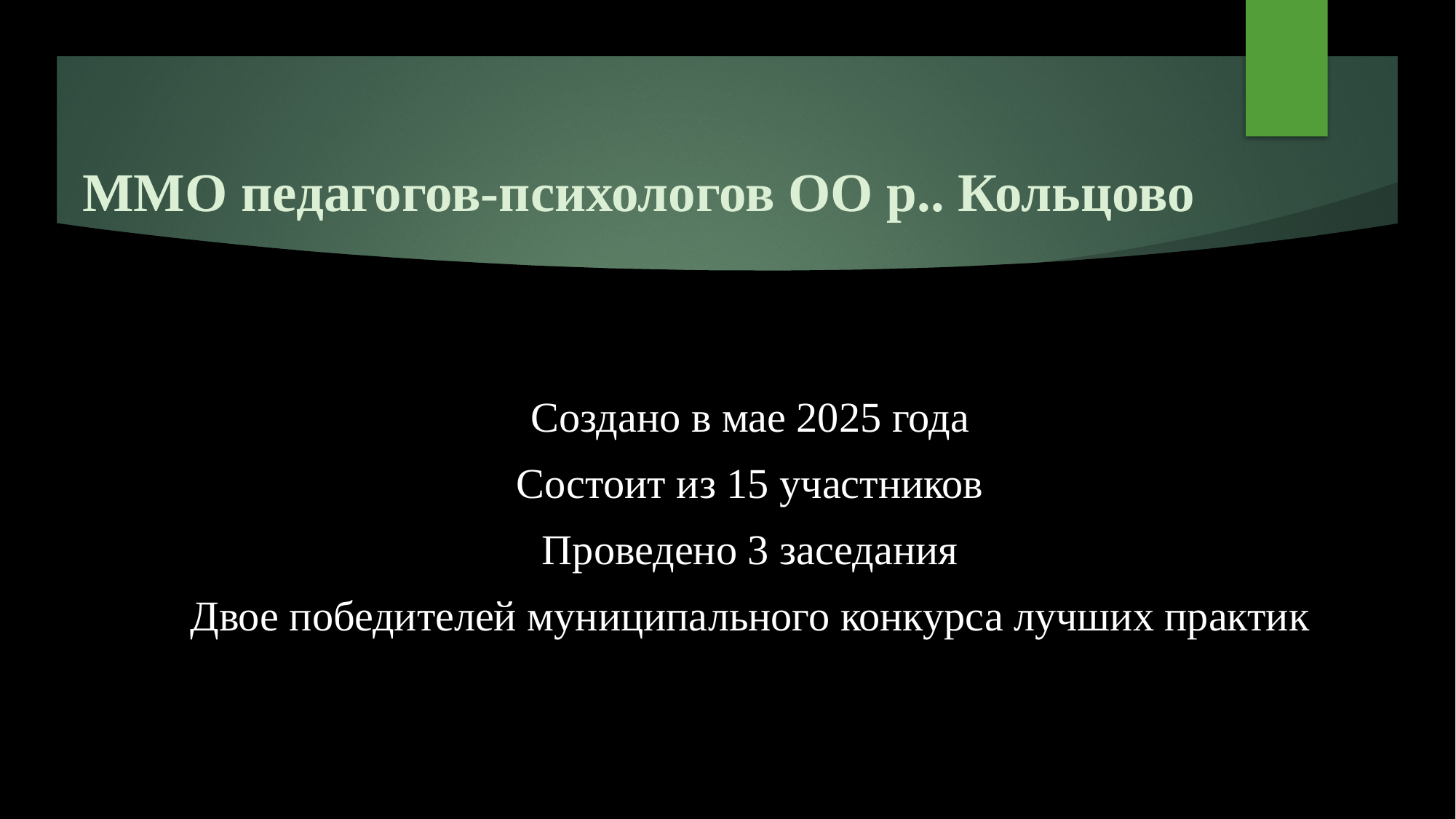

# ММО педагогов-психологов ОО р.. Кольцово
Создано в мае 2025 года
Состоит из 15 участников
Проведено 3 заседания
Двое победителей муниципального конкурса лучших практик